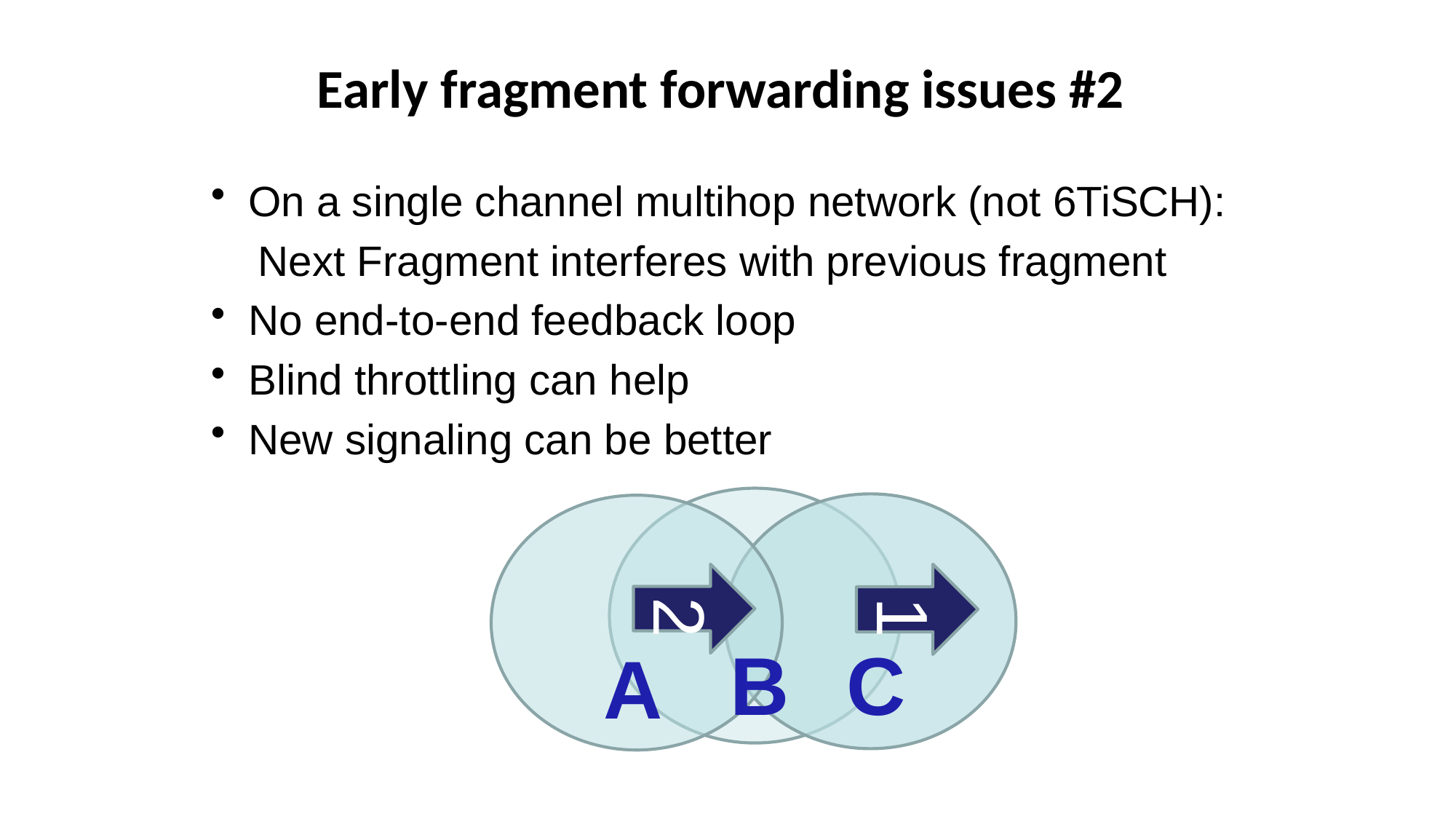

Early fragment forwarding issues #2
 On a single channel multihop network (not 6TiSCH):
    Next Fragment interferes with previous fragment
 No end-to-end feedback loop
 Blind throttling can help
 New signaling can be better

2
1
B
C
A